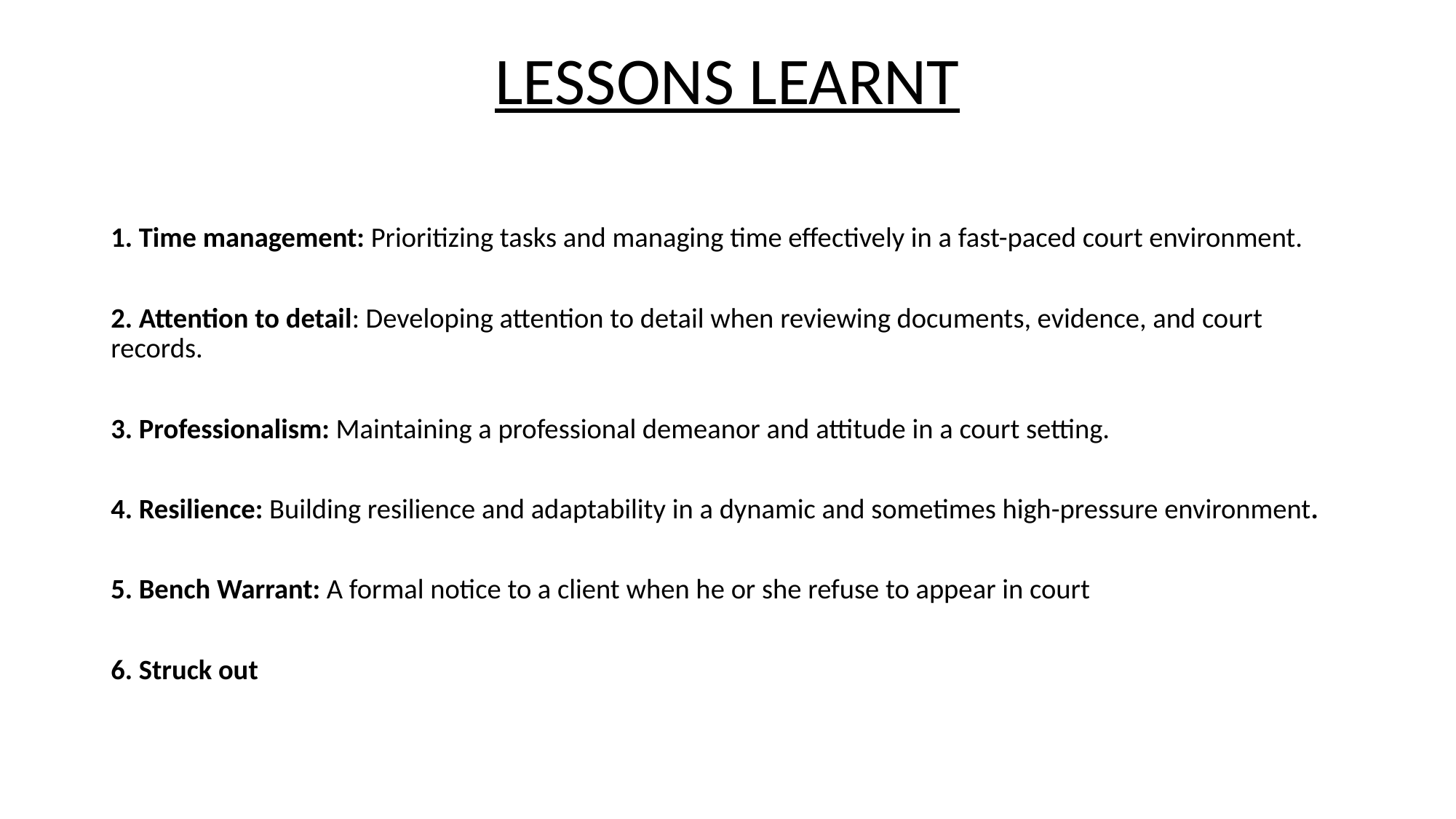

# LESSONS LEARNT
1. Time management: Prioritizing tasks and managing time effectively in a fast-paced court environment.

2. Attention to detail: Developing attention to detail when reviewing documents, evidence, and court records.

3. Professionalism: Maintaining a professional demeanor and attitude in a court setting.

4. Resilience: Building resilience and adaptability in a dynamic and sometimes high-pressure environment.

5. Bench Warrant: A formal notice to a client when he or she refuse to appear in court

6. Struck out